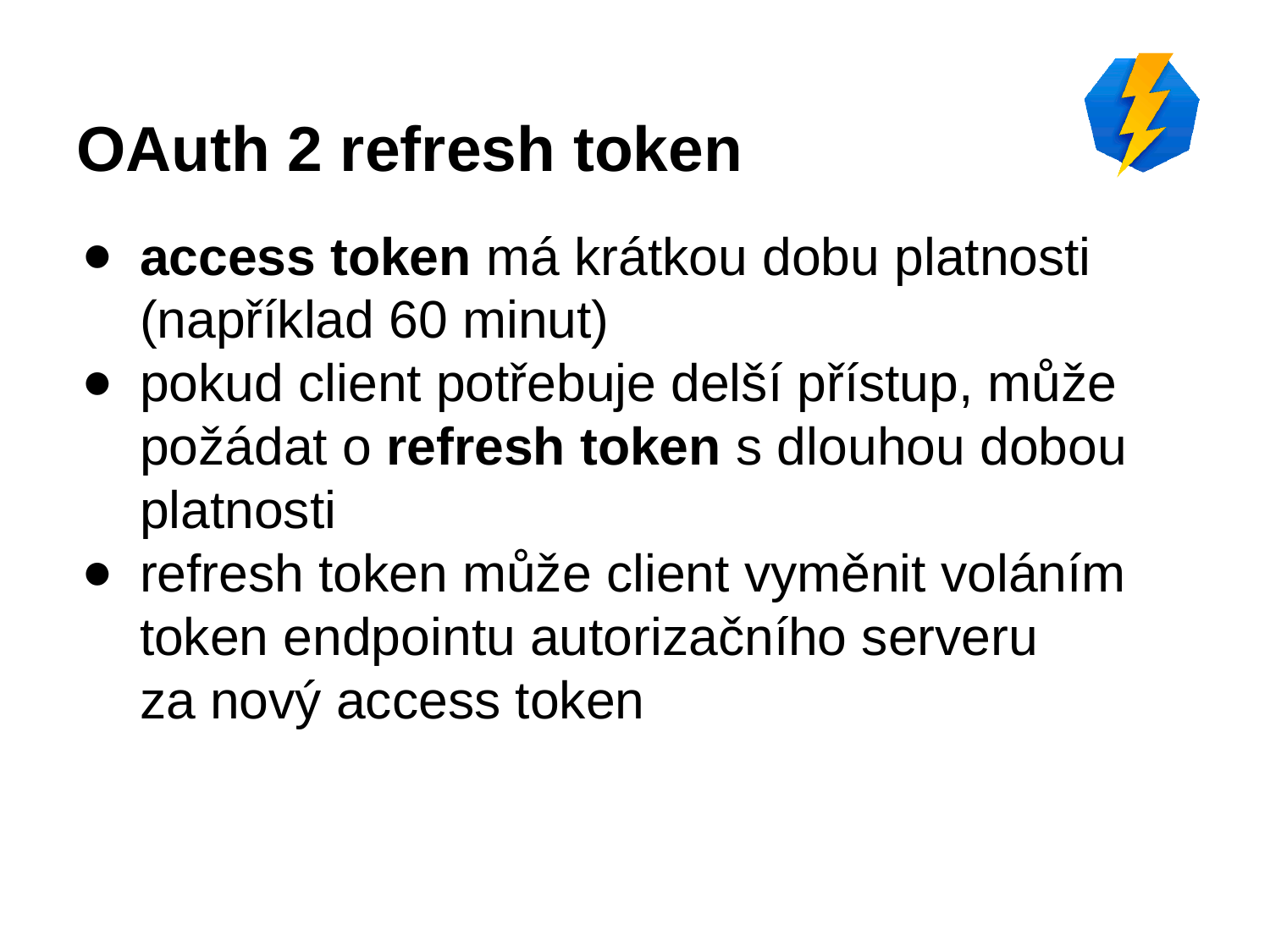

# OAuth 2 refresh token
access token má krátkou dobu platnosti (například 60 minut)
pokud client potřebuje delší přístup, může požádat o refresh token s dlouhou dobou platnosti
refresh token může client vyměnit voláním token endpointu autorizačního serveru za nový access token